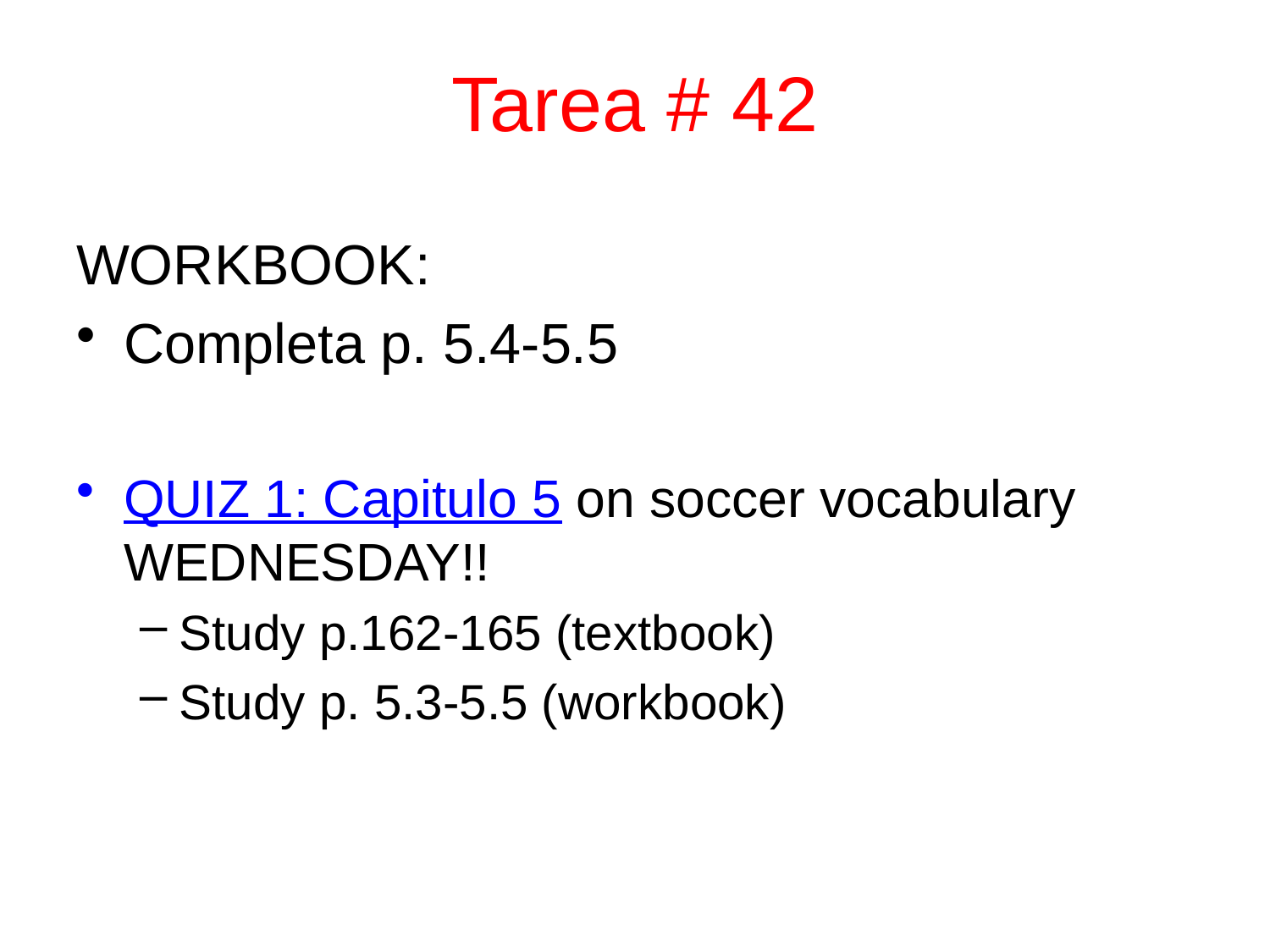

# Tarea # 42
WORKBOOK:
Completa p. 5.4-5.5

QUIZ 1: Capitulo 5 on soccer vocabulary WEDNESDAY!!
Study p.162-165 (textbook)
Study p. 5.3-5.5 (workbook)